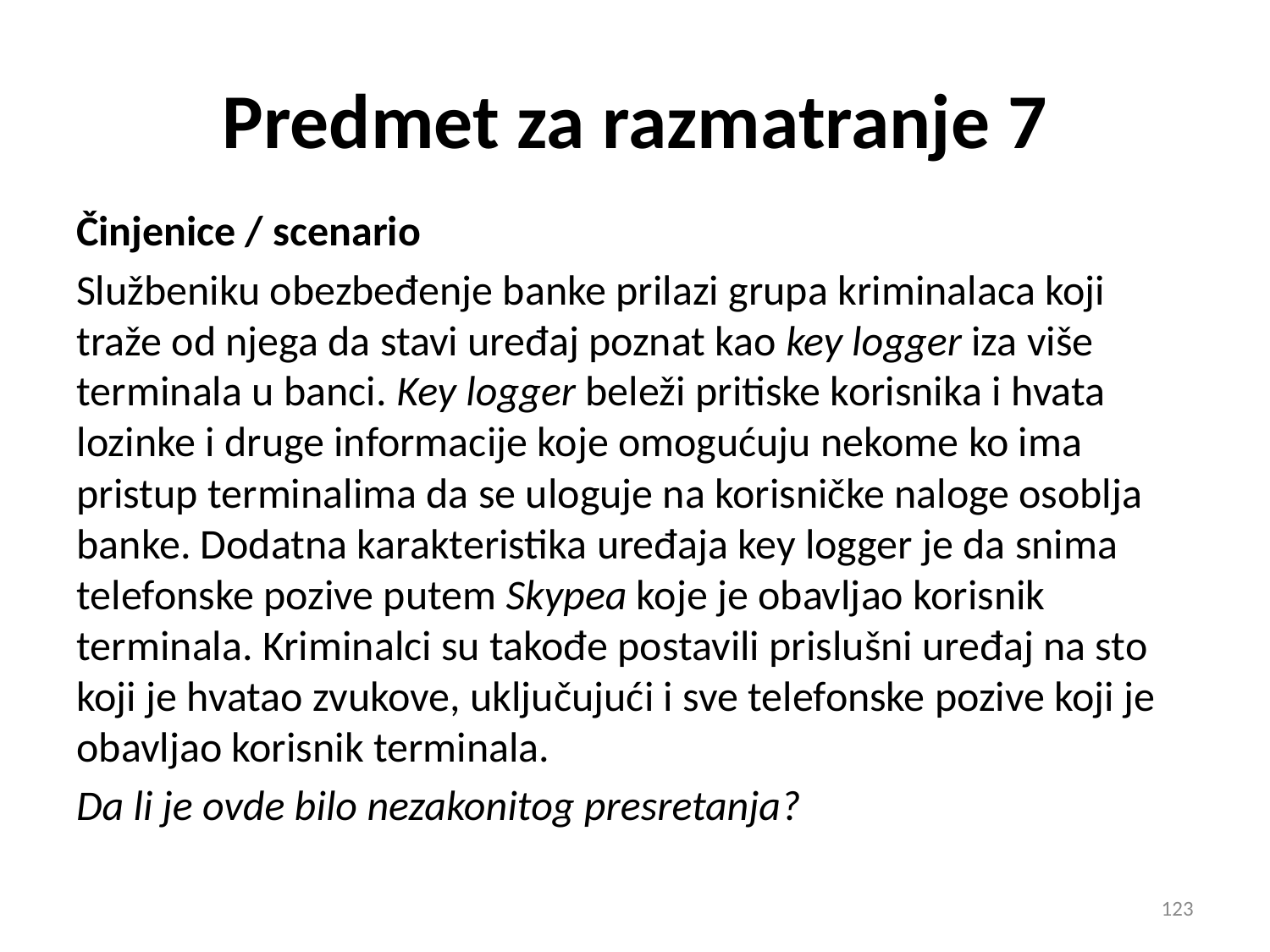

# Predmet za razmatranje 7
Činjenice / scenario
Službeniku obezbeđenje banke prilazi grupa kriminalaca koji traže od njega da stavi uređaj poznat kao key logger iza više terminala u banci. Key logger beleži pritiske korisnika i hvata lozinke i druge informacije koje omogućuju nekome ko ima pristup terminalima da se uloguje na korisničke naloge osoblja banke. Dodatna karakteristika uređaja key logger je da snima telefonske pozive putem Skypea koje je obavljao korisnik terminala. Kriminalci su takođe postavili prislušni uređaj na sto koji je hvatao zvukove, uključujući i sve telefonske pozive koji je obavljao korisnik terminala.
Da li je ovde bilo nezakonitog presretanja?
123